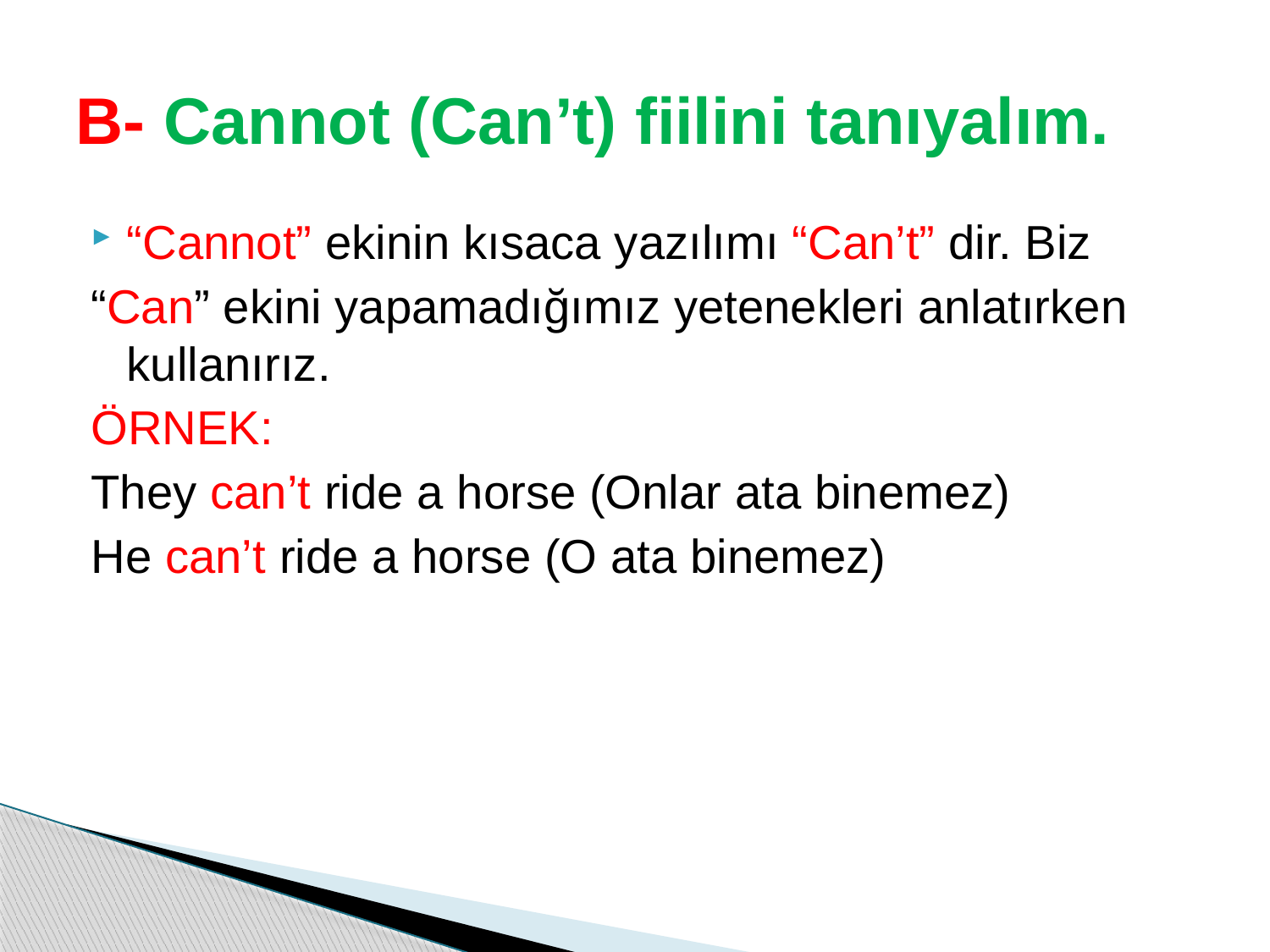

# B- Cannot (Can’t) fiilini tanıyalım.
“Cannot” ekinin kısaca yazılımı “Can’t” dir. Biz
“Can” ekini yapamadığımız yetenekleri anlatırken kullanırız.
ÖRNEK:
They can’t ride a horse (Onlar ata binemez)
He can’t ride a horse (O ata binemez)